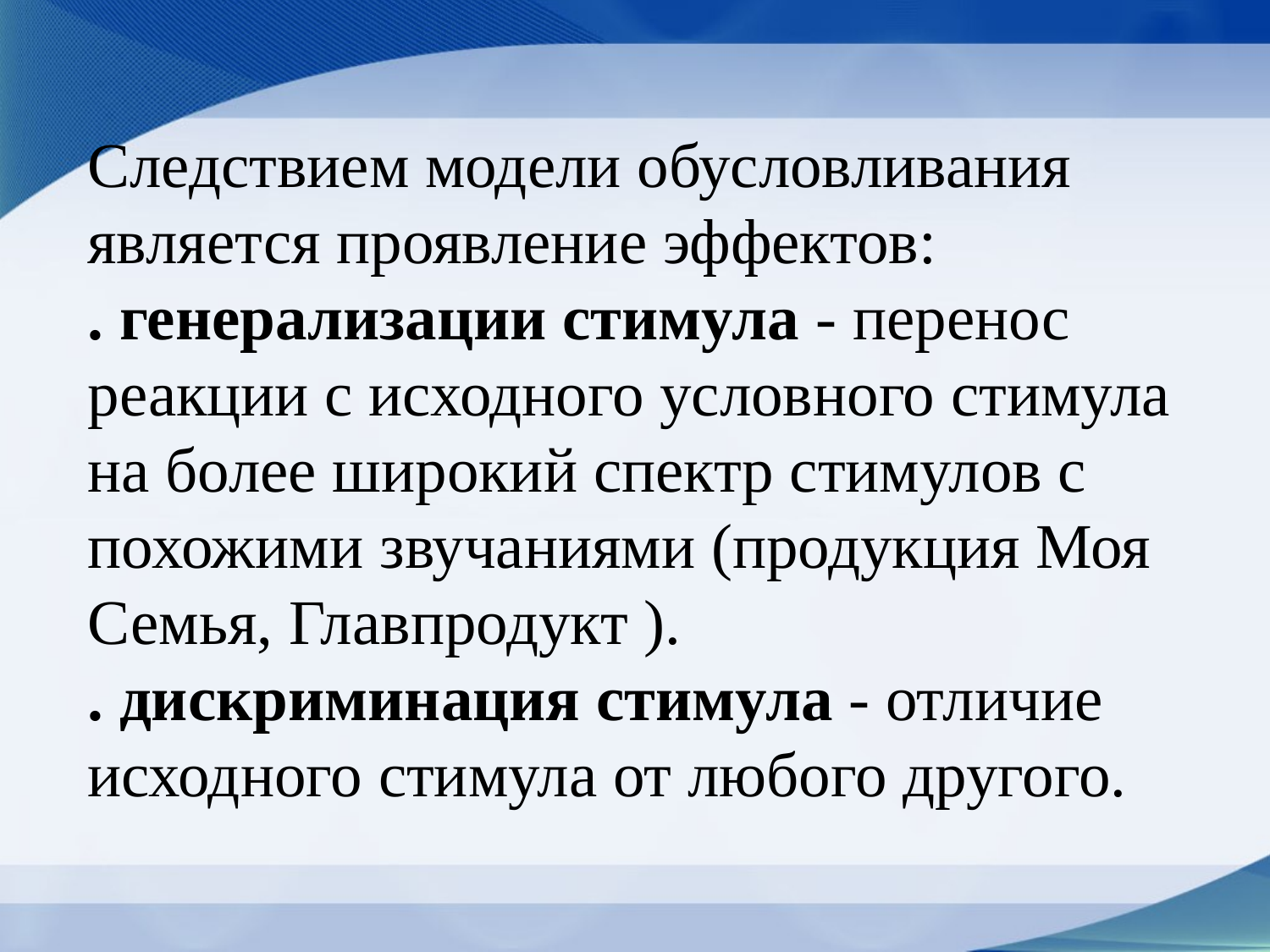

# Следствием модели обусловливания является проявление эффектов: . генерализации стимула - перенос реакции с исходного условного стимула на более широкий спектр стимулов с похожими звучаниями (продукция Моя Семья, Главпродукт ). . дискриминация стимула - отличие исходного стимула от любого другого.